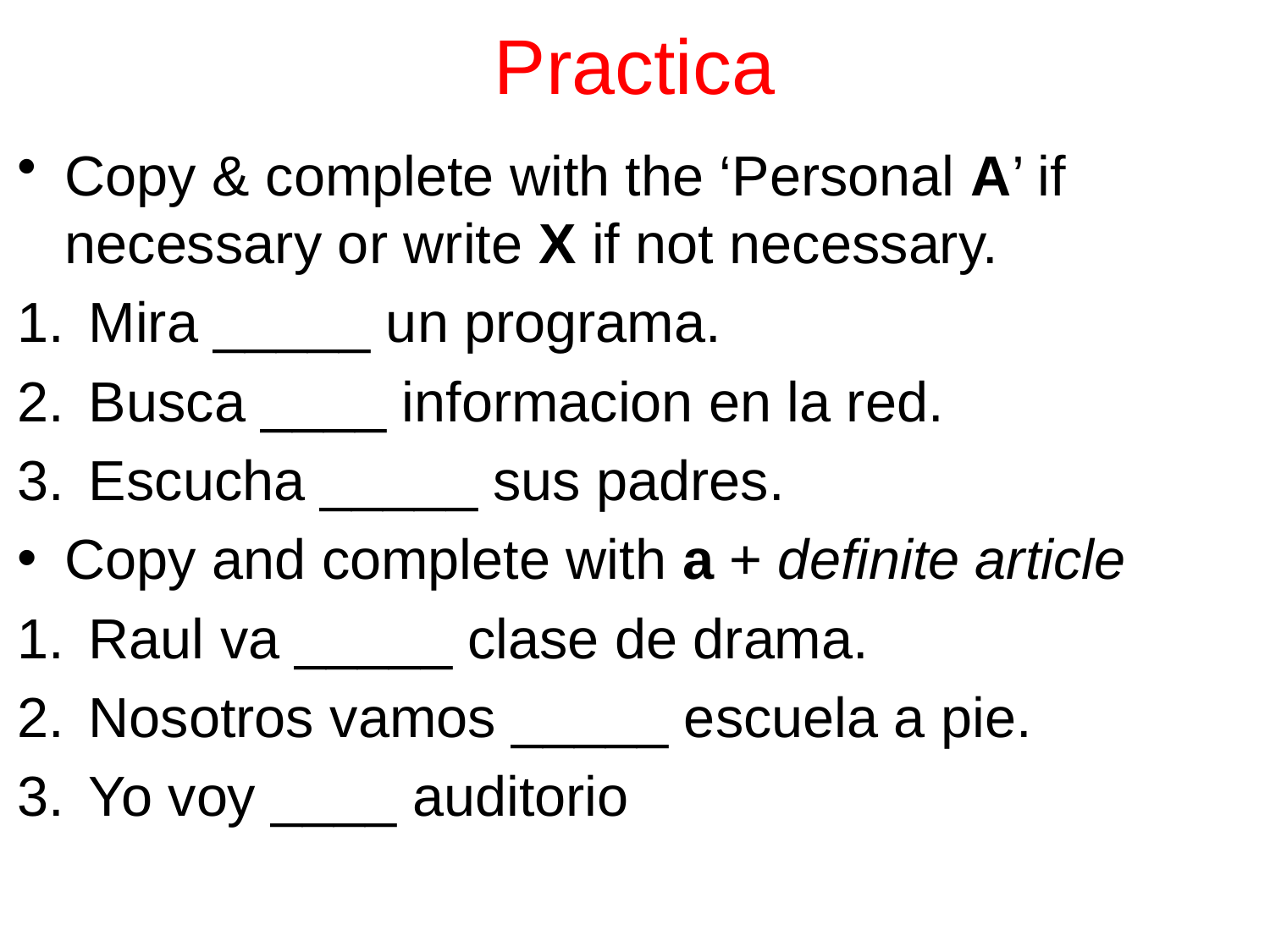

Practica
Copy & complete with the ‘Personal A’ if necessary or write X if not necessary.
Mira _____ un programa.
Busca ____ informacion en la red.
Escucha _____ sus padres.
Copy and complete with a + definite article
Raul va _____ clase de drama.
Nosotros vamos _____ escuela a pie.
Yo voy ____ auditorio